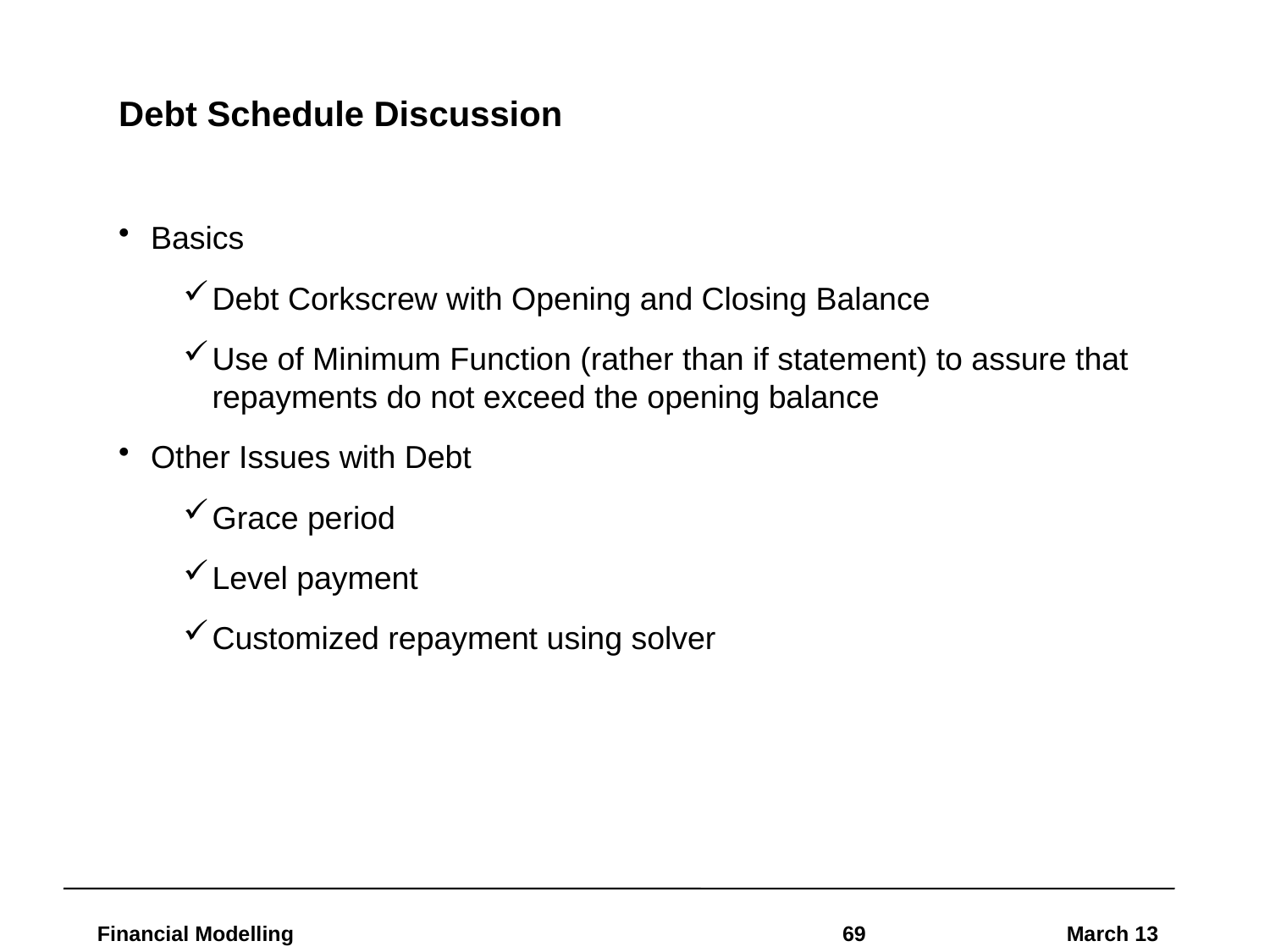

# Debt Schedule Discussion
Basics
Debt Corkscrew with Opening and Closing Balance
Use of Minimum Function (rather than if statement) to assure that repayments do not exceed the opening balance
Other Issues with Debt
Grace period
Level payment
Customized repayment using solver